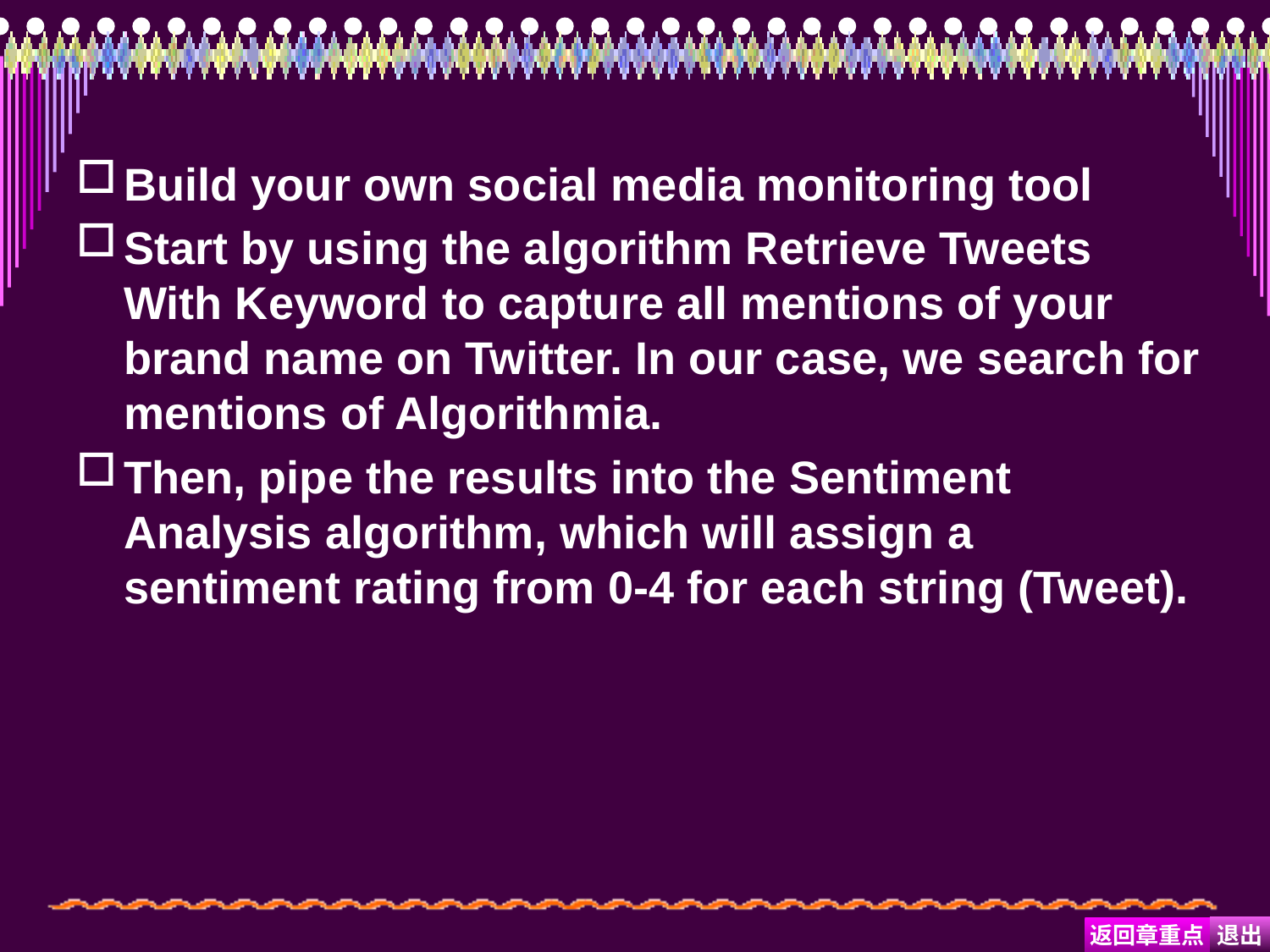

#
Build your own social media monitoring tool
Start by using the algorithm Retrieve Tweets With Keyword to capture all mentions of your brand name on Twitter. In our case, we search for mentions of Algorithmia.
Then, pipe the results into the Sentiment Analysis algorithm, which will assign a sentiment rating from 0-4 for each string (Tweet).